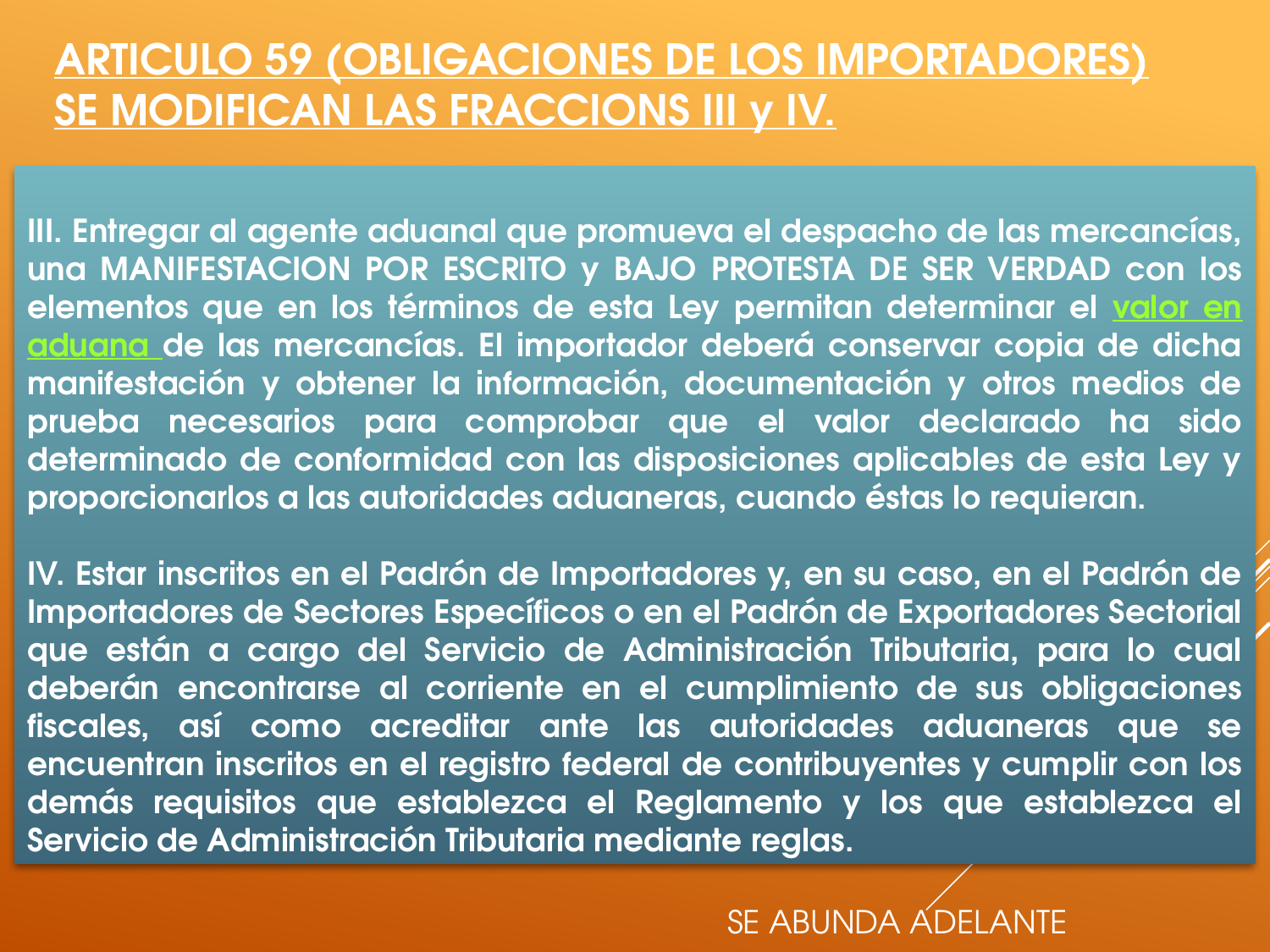

ARTICULO 59 (OBLIGACIONES DE LOS IMPORTADORES) SE MODIFICAN LAS FRACCIONS III y IV.

III. Entregar al agente aduanal que promueva el despacho de las mercancías, una MANIFESTACION POR ESCRITO y BAJO PROTESTA DE SER VERDAD con los elementos que en los términos de esta Ley permitan determinar el valor en aduana de las mercancías. El importador deberá conservar copia de dicha manifestación y obtener la información, documentación y otros medios de prueba necesarios para comprobar que el valor declarado ha sido determinado de conformidad con las disposiciones aplicables de esta Ley y proporcionarlos a las autoridades aduaneras, cuando éstas lo requieran.

IV. Estar inscritos en el Padrón de Importadores y, en su caso, en el Padrón de Importadores de Sectores Específicos o en el Padrón de Exportadores Sectorial que están a cargo del Servicio de Administración Tributaria, para lo cual deberán encontrarse al corriente en el cumplimiento de sus obligaciones fiscales, así como acreditar ante las autoridades aduaneras que se encuentran inscritos en el registro federal de contribuyentes y cumplir con los demás requisitos que establezca el Reglamento y los que establezca el Servicio de Administración Tributaria mediante reglas.
SE ABUNDA ADELANTE